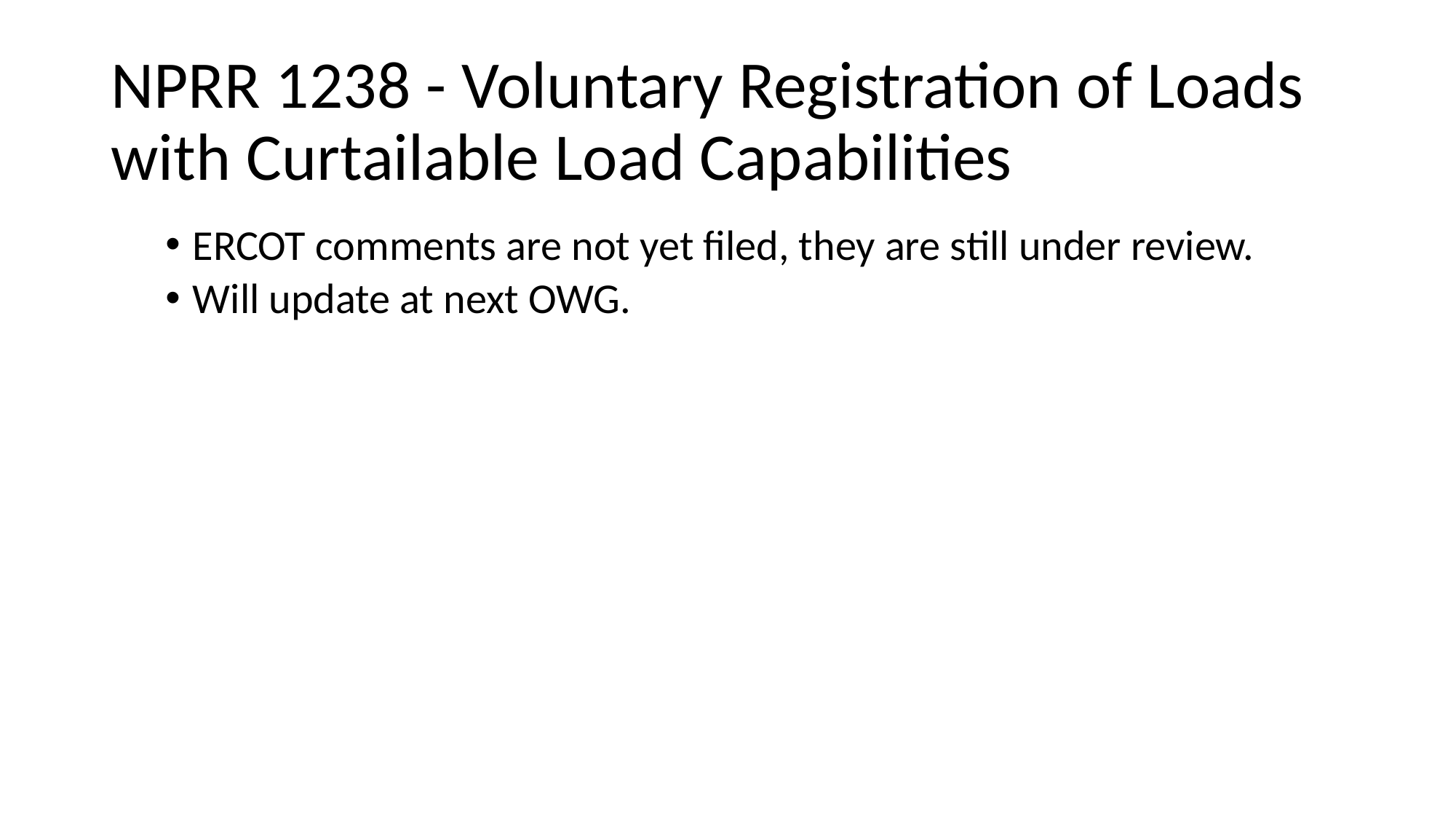

# NPRR 1238 - Voluntary Registration of Loads with Curtailable Load Capabilities
ERCOT comments are not yet filed, they are still under review.
Will update at next OWG.